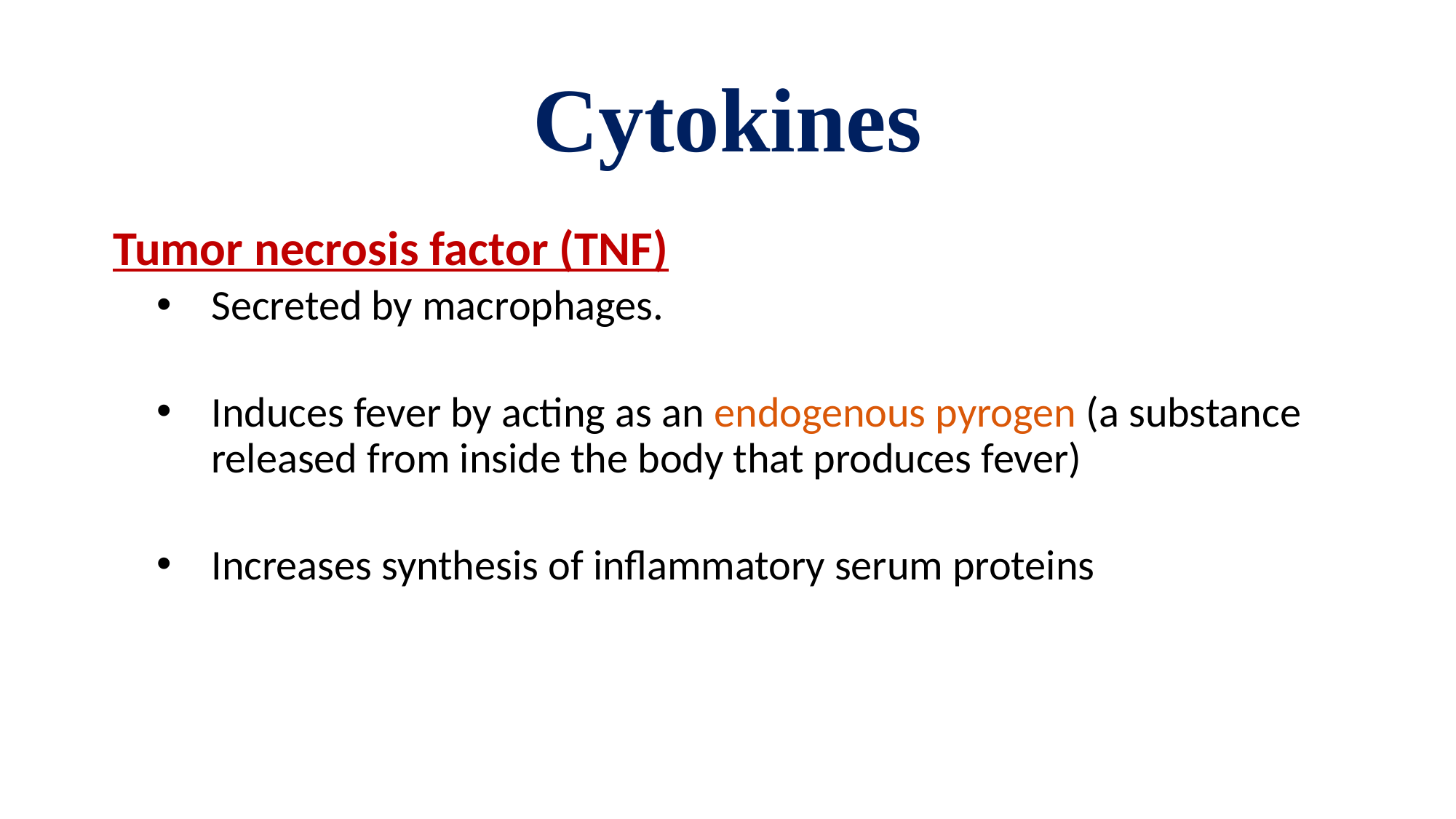

# Cytokines
Tumor necrosis factor (TNF)
Secreted by macrophages.

Induces fever by acting as an endogenous pyrogen (a substance released from inside the body that produces fever)

Increases synthesis of inflammatory serum proteins